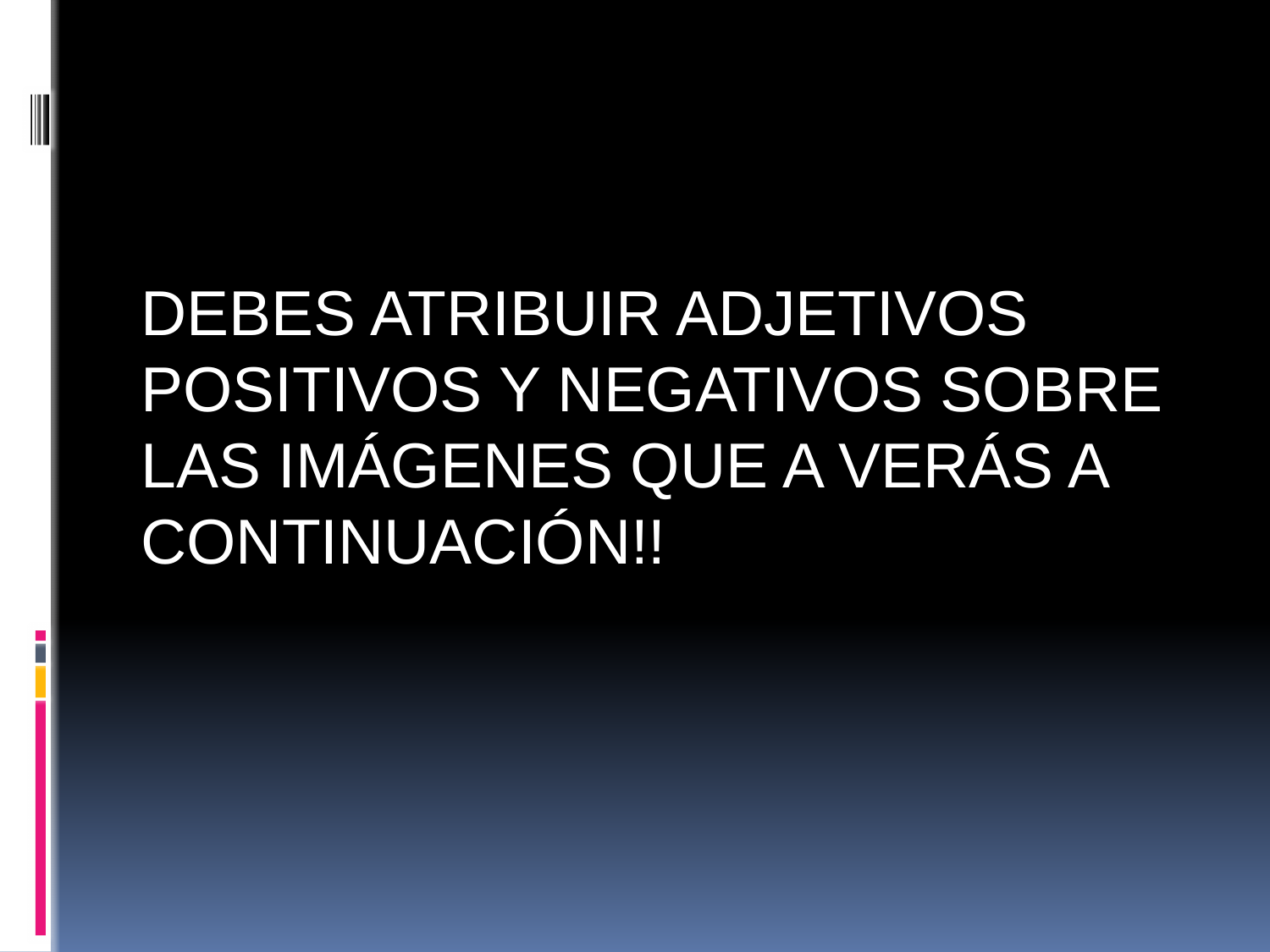

DEBES ATRIBUIR ADJETIVOS POSITIVOS Y NEGATIVOS SOBRE LAS IMÁGENES QUE A VERÁS A CONTINUACIÓN!!

#